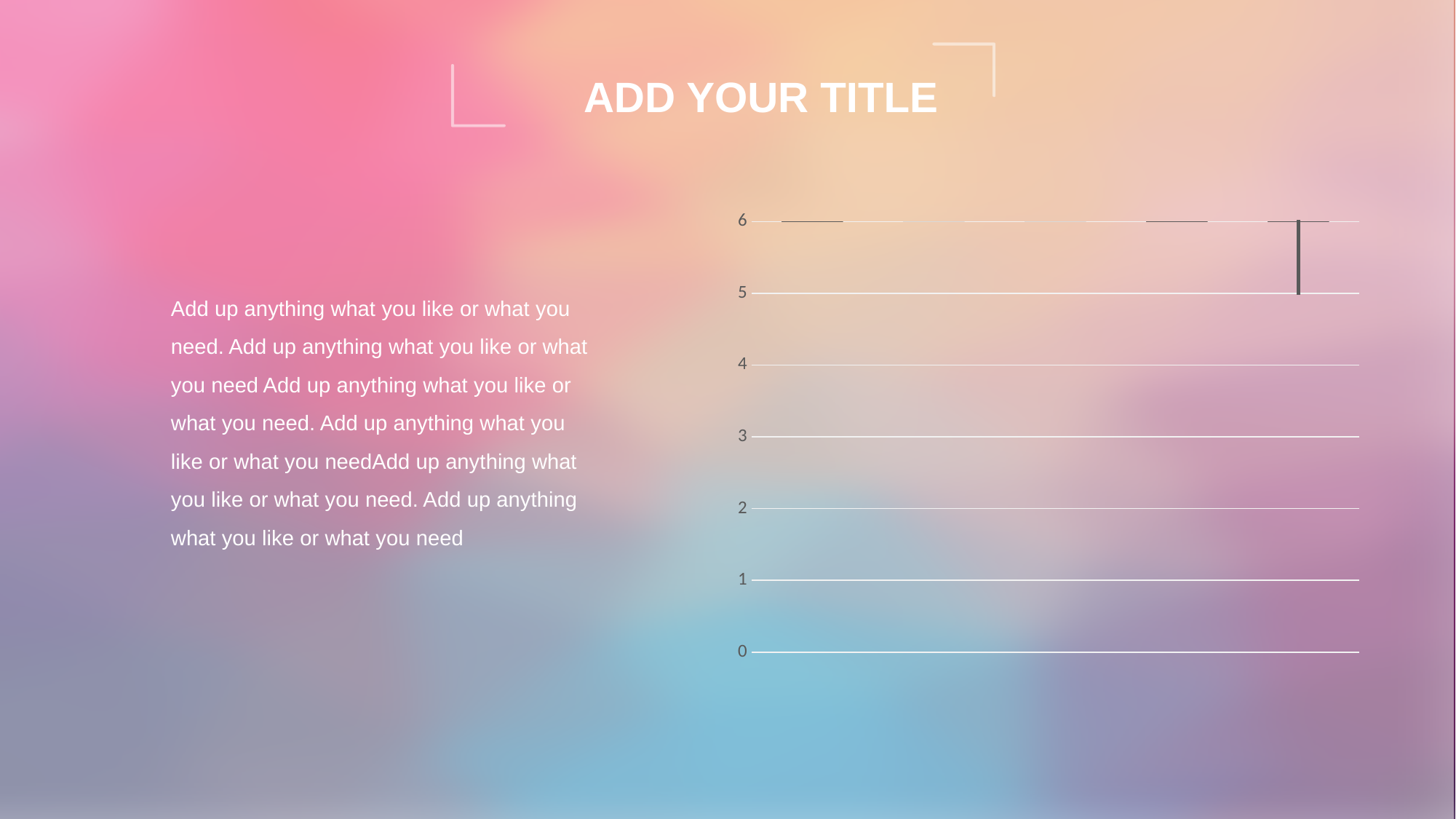

ADD YOUR TITLE

[unsupported chart]

Add up anything what you like or what you need. Add up anything what you like or what you need Add up anything what you like or what you need. Add up anything what you like or what you needAdd up anything what you like or what you need. Add up anything what you like or what you need